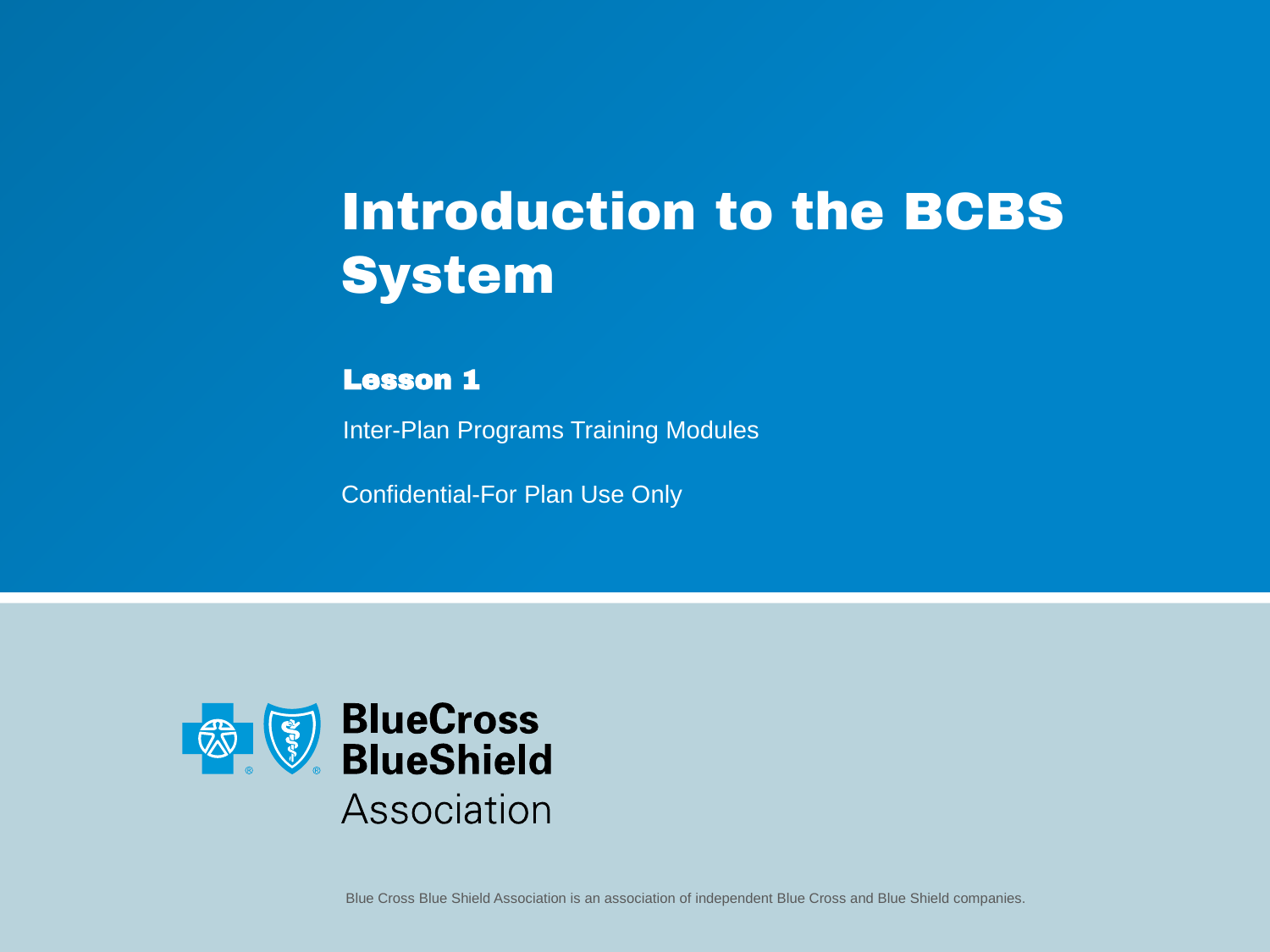

# Introduction to the BCBS System
Lesson 1
Inter-Plan Programs Training Modules
Confidential-For Plan Use Only